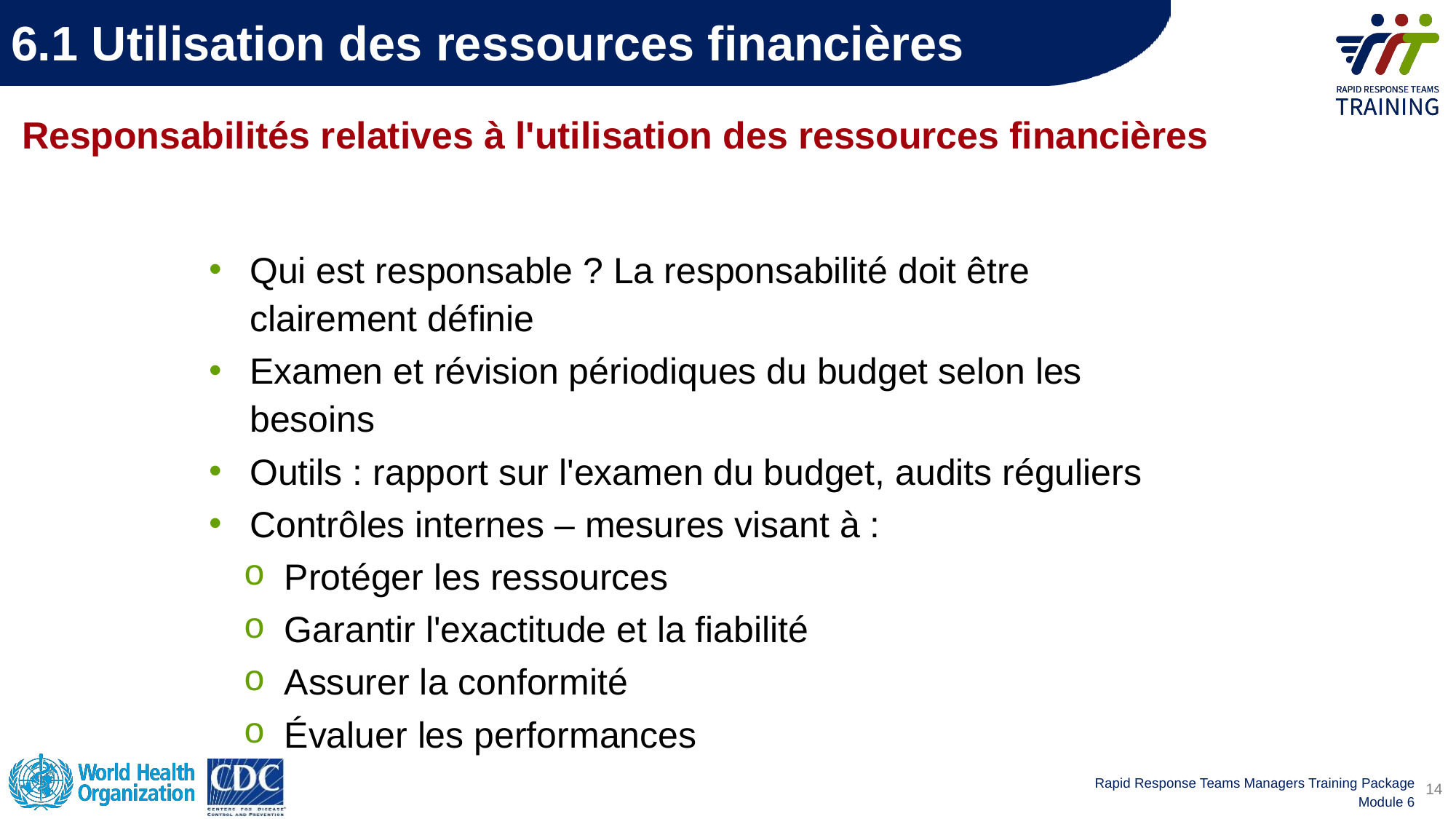

6.1 Utilisation des ressources financières
Responsabilités relatives à l'utilisation des ressources financières
Qui est responsable ? La responsabilité doit être clairement définie
Examen et révision périodiques du budget selon les besoins
Outils : rapport sur l'examen du budget, audits réguliers
Contrôles internes – mesures visant à :
Protéger les ressources
Garantir l'exactitude et la fiabilité
Assurer la conformité
Évaluer les performances

14